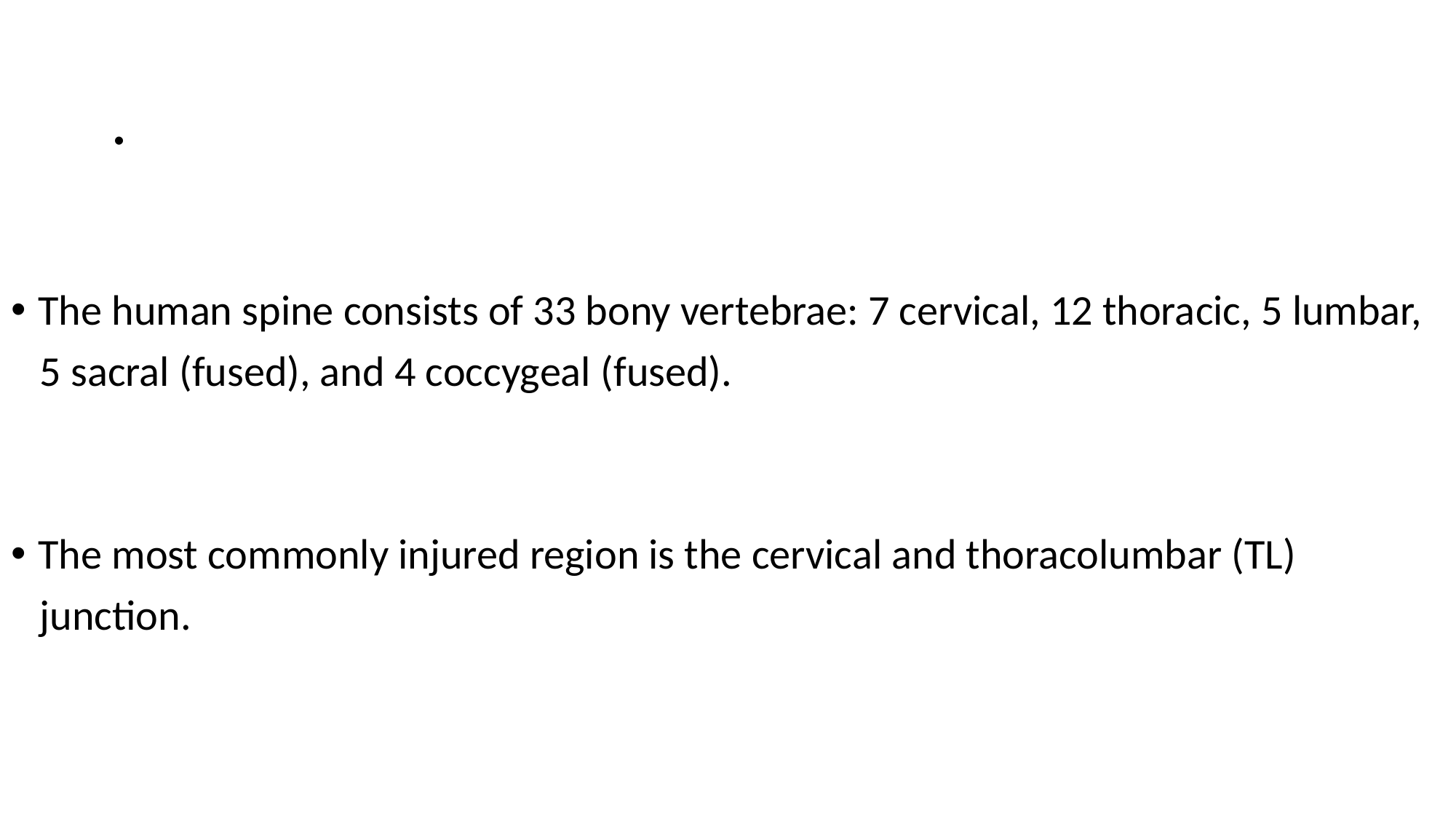

# .

The human spine consists of 33 bony vertebrae: 7 cervical, 12 thoracic, 5 lumbar,
   5 sacral (fused), and 4 coccygeal (fused).

The most commonly injured region is the cervical and thoracolumbar (TL)
   junction.